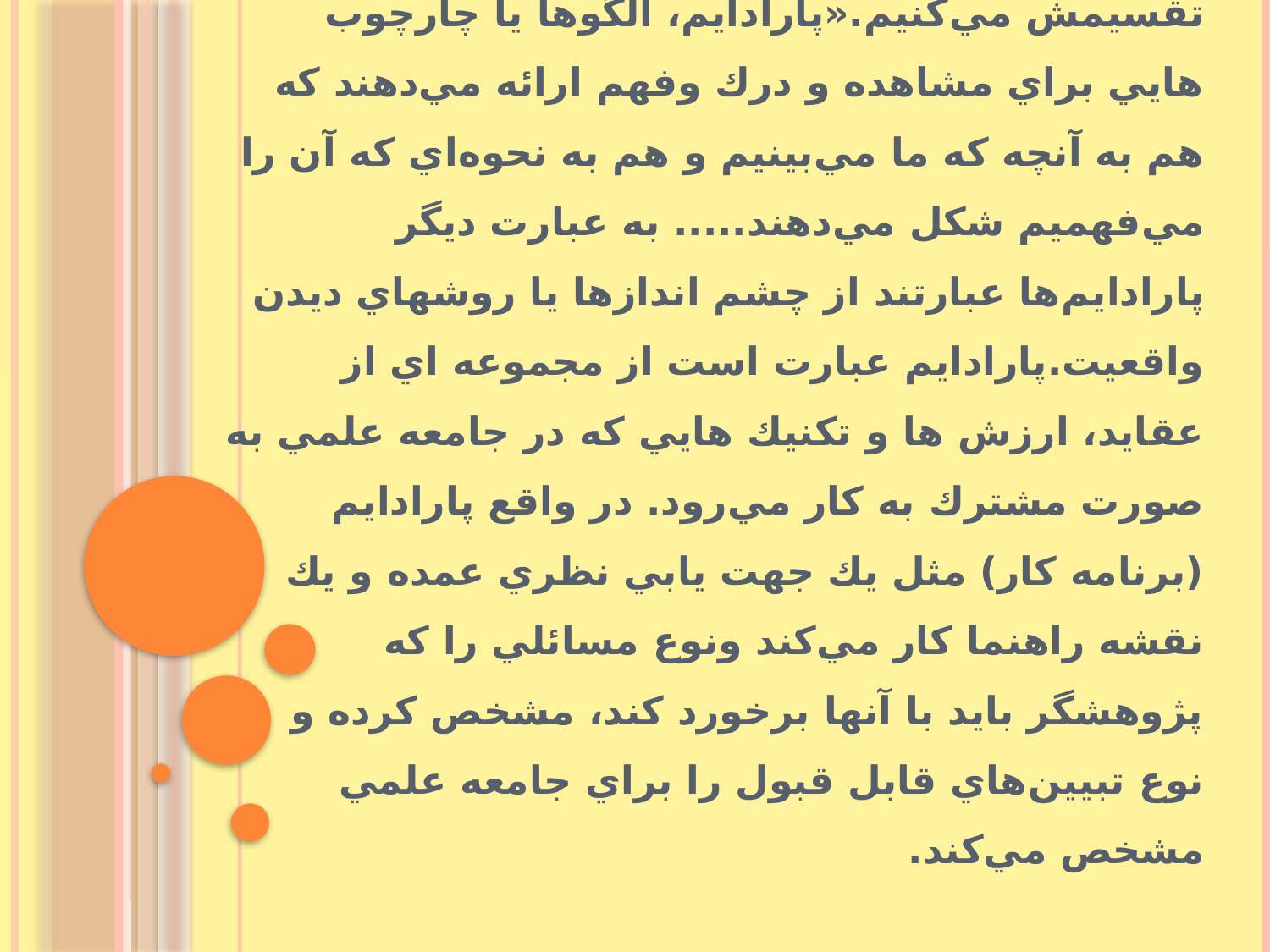

# پارادايم‌هاي پژوهش كيفي : پارادايم عبارت است از مجموعه گزاره‌هايي كه توضيح مي‌دهند چگونه دنيا ادراك مي‌شود و دربرگيرنده ديدگاهي درمورد دنيا و شيوه‌اي است كه ما دنياي پيچيده را خرد كرده و به اجزاء مختلف تقسيمش مي‌كنيم.«پارادايم، الگوها يا چارچوب هايي براي مشاهده و درك وفهم ارائه مي‌دهند كه هم به آنچه كه ما مي‌بينيم و هم به نحوه‌اي كه آن را مي‌فهميم شكل مي‌دهند..... به عبارت ديگر پارادايم‌ها عبارتند از چشم اندازها يا روشهاي ديدن واقعيت.پارادايم عبارت است از مجموعه اي از عقايد، ارزش ها و تكنيك هايي كه در جامعه علمي به صورت مشترك به كار مي‌رود. در واقع پارادايم (برنامه كار) مثل يك جهت يابي نظري عمده و يك نقشه راهنما كار مي‌كند ونوع مسائلي را كه پژوهشگر بايد با آنها برخورد كند، مشخص كرده و نوع تبيين‌هاي قابل قبول را براي جامعه علمي مشخص مي‌كند.